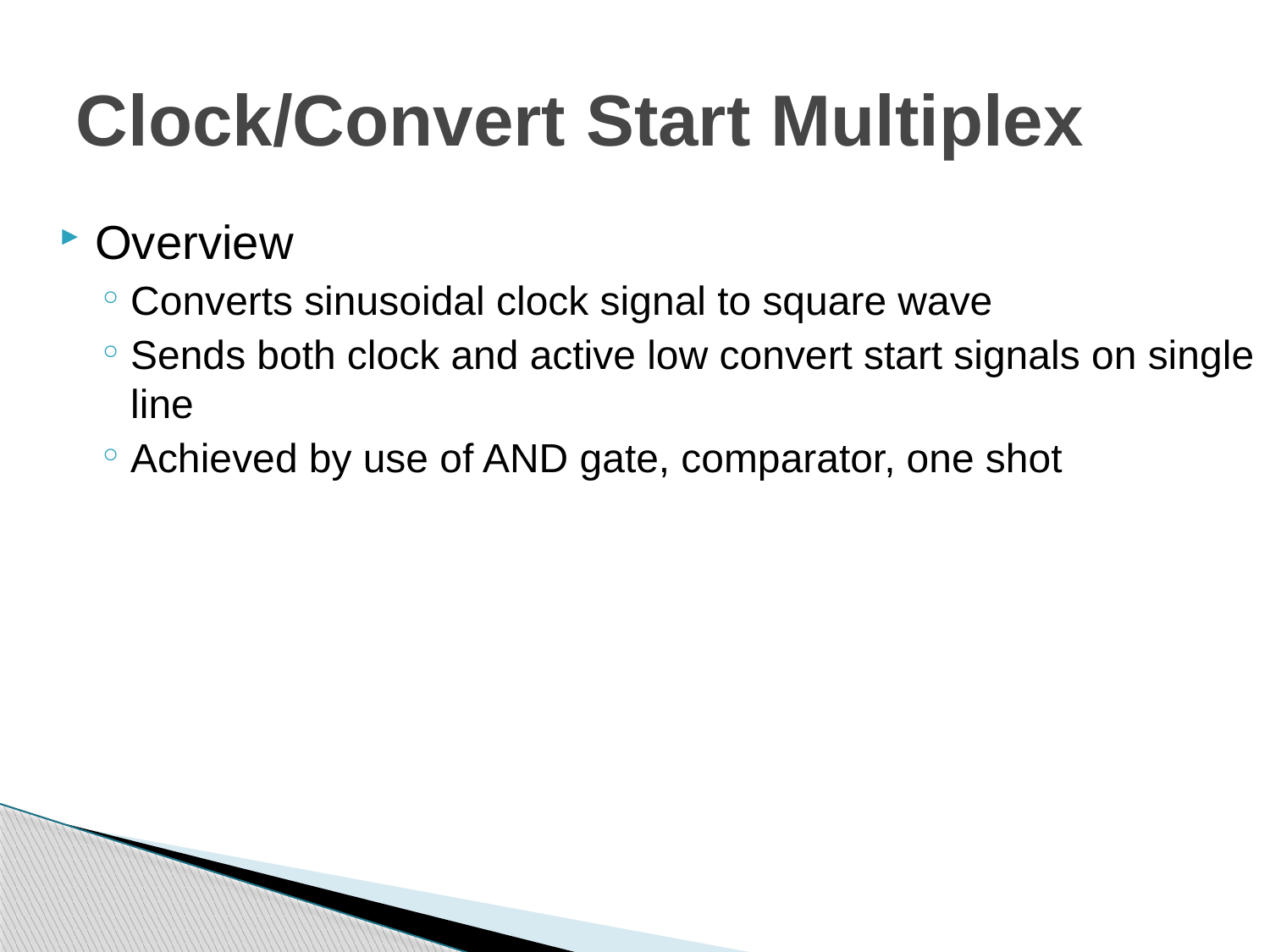

# Clock/Convert Start Multiplex
Overview
Converts sinusoidal clock signal to square wave
Sends both clock and active low convert start signals on single line
Achieved by use of AND gate, comparator, one shot